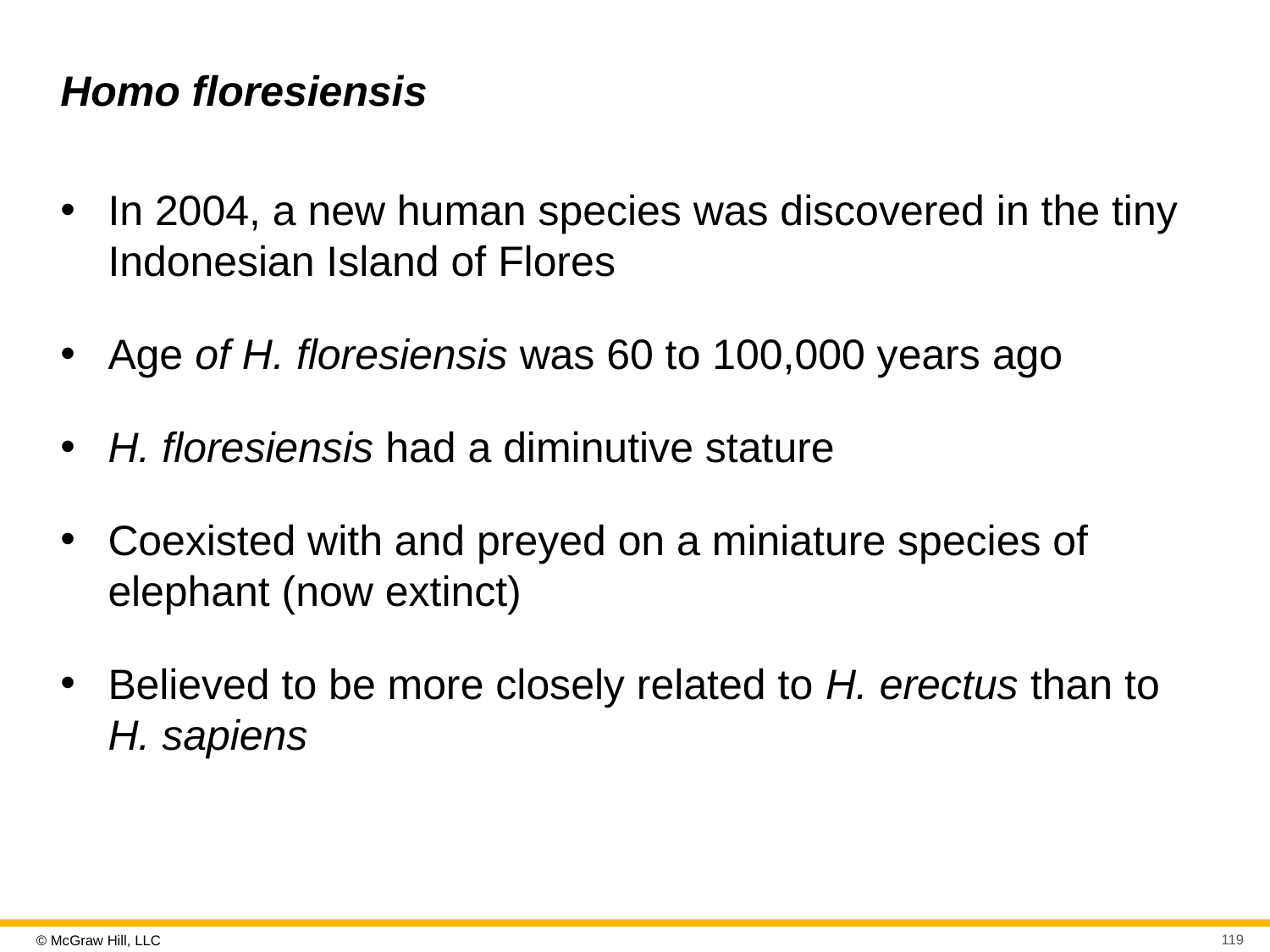

# Homo floresiensis
In 2004, a new human species was discovered in the tiny Indonesian Island of Flores
Age of H. floresiensis was 60 to 100,000 years ago
H. floresiensis had a diminutive stature
Coexisted with and preyed on a miniature species of elephant (now extinct)
Believed to be more closely related to H. erectus than to H. sapiens
119